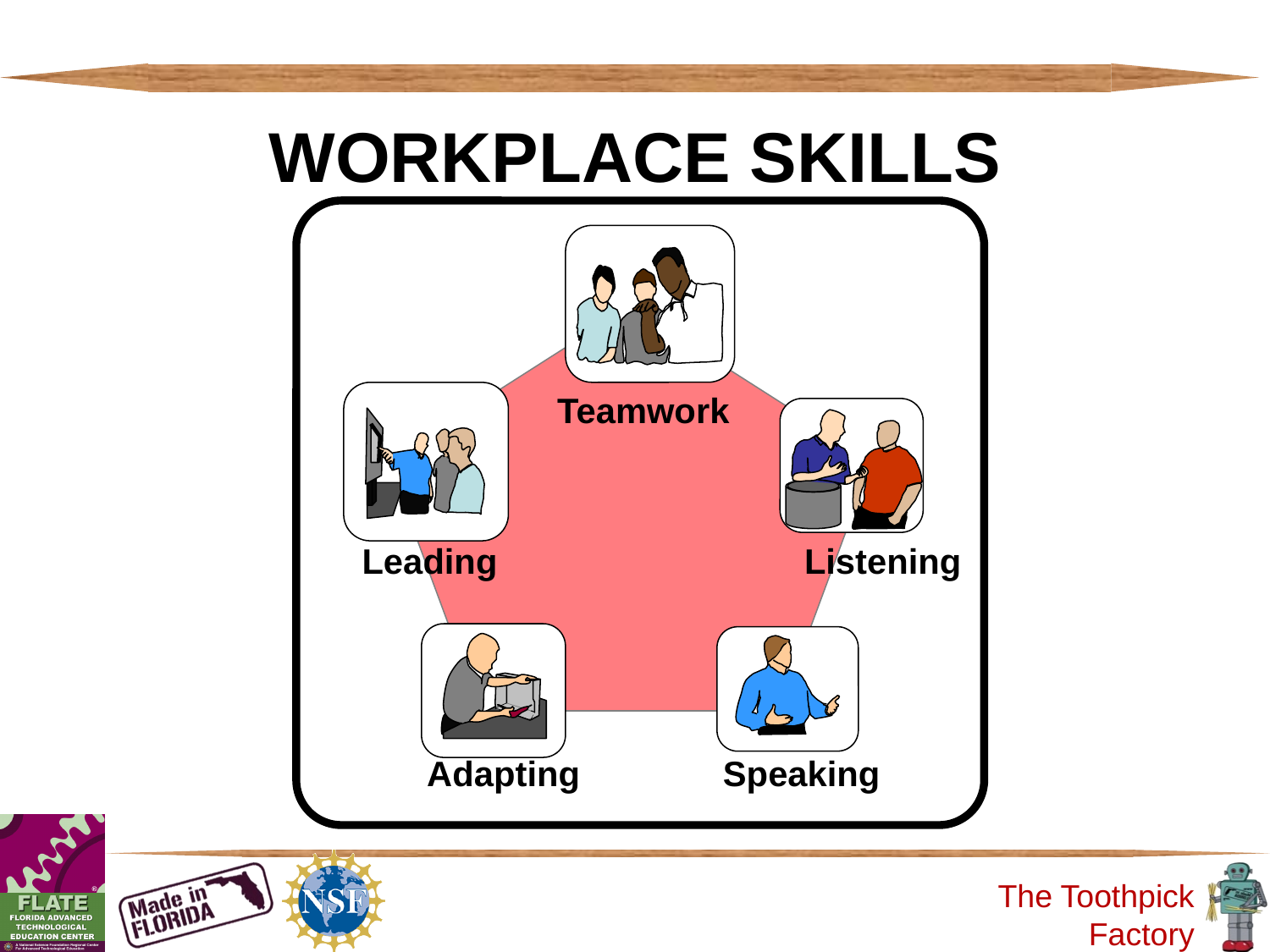

WORKPLACE SKILLS

Teamwork

Leading
Listening

Adapting
Speaking